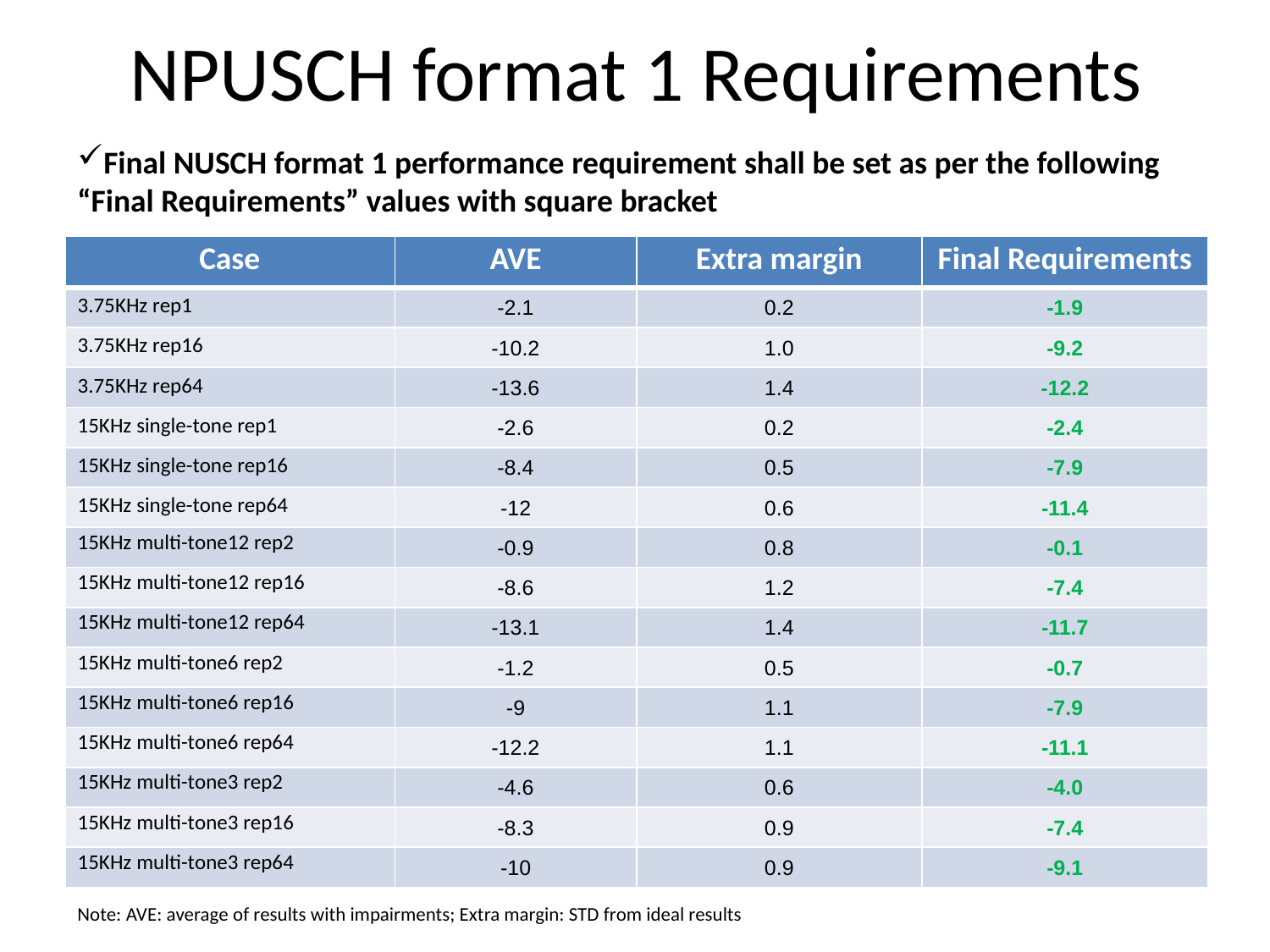

# NPUSCH format 1 Requirements
Final NUSCH format 1 performance requirement shall be set as per the following “Final Requirements” values with square bracket
| Case | AVE | Extra margin | Final Requirements |
| --- | --- | --- | --- |
| 3.75KHz rep1 | -2.1 | 0.2 | -1.9 |
| 3.75KHz rep16 | -10.2 | 1.0 | -9.2 |
| 3.75KHz rep64 | -13.6 | 1.4 | -12.2 |
| 15KHz single-tone rep1 | -2.6 | 0.2 | -2.4 |
| 15KHz single-tone rep16 | -8.4 | 0.5 | -7.9 |
| 15KHz single-tone rep64 | -12 | 0.6 | -11.4 |
| 15KHz multi-tone12 rep2 | -0.9 | 0.8 | -0.1 |
| 15KHz multi-tone12 rep16 | -8.6 | 1.2 | -7.4 |
| 15KHz multi-tone12 rep64 | -13.1 | 1.4 | -11.7 |
| 15KHz multi-tone6 rep2 | -1.2 | 0.5 | -0.7 |
| 15KHz multi-tone6 rep16 | -9 | 1.1 | -7.9 |
| 15KHz multi-tone6 rep64 | -12.2 | 1.1 | -11.1 |
| 15KHz multi-tone3 rep2 | -4.6 | 0.6 | -4.0 |
| 15KHz multi-tone3 rep16 | -8.3 | 0.9 | -7.4 |
| 15KHz multi-tone3 rep64 | -10 | 0.9 | -9.1 |
Note: AVE: average of results with impairments; Extra margin: STD from ideal results